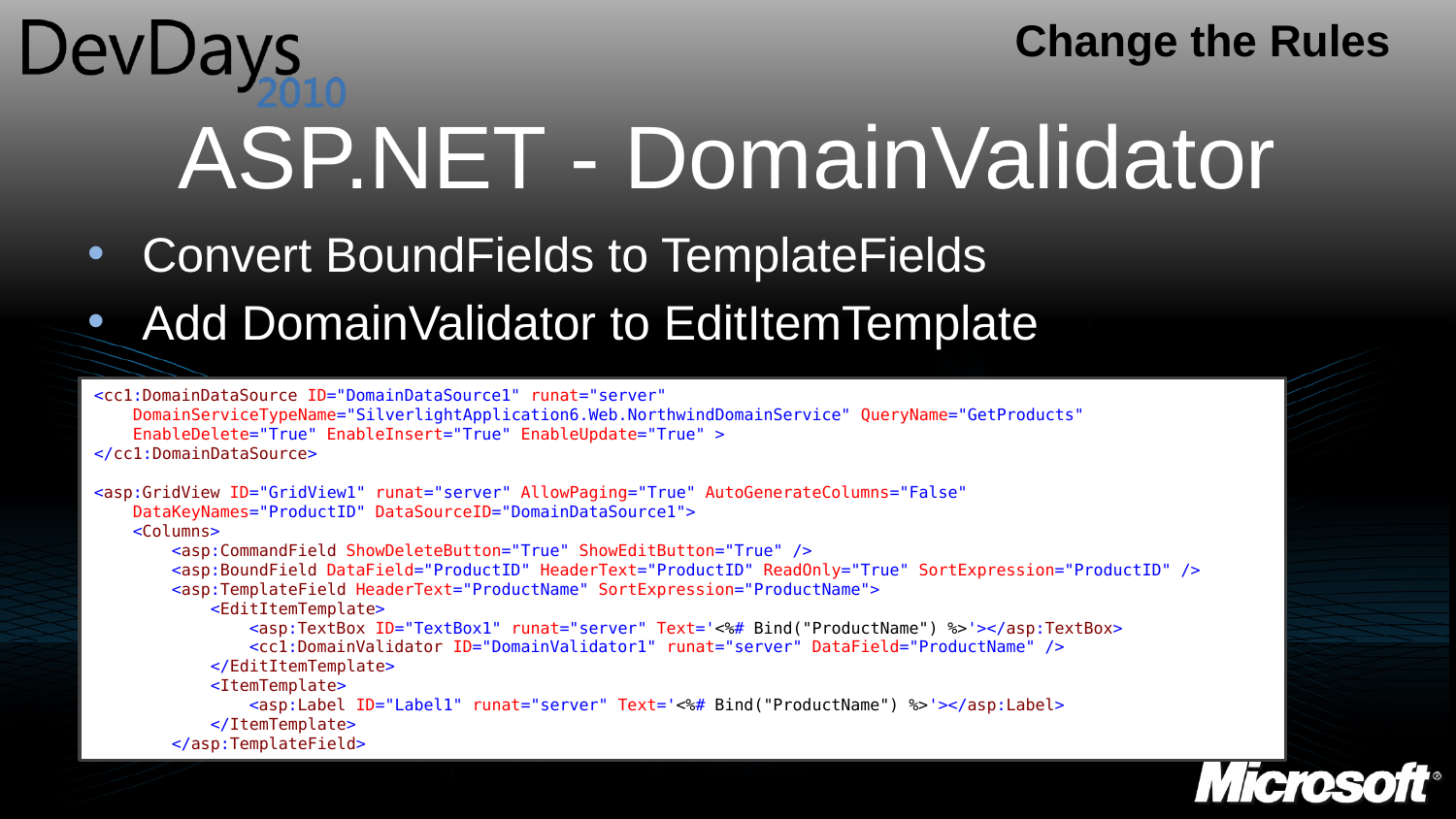

# ASP.NET - DomainValidator
Convert BoundFields to TemplateFields
Add DomainValidator to EditItemTemplate
<cc1:DomainDataSource ID="DomainDataSource1" runat="server"
    DomainServiceTypeName="SilverlightApplication6.Web.NorthwindDomainService" QueryName="GetProducts"
    EnableDelete="True" EnableInsert="True" EnableUpdate="True" >
</cc1:DomainDataSource>

<asp:GridView ID="GridView1" runat="server" AllowPaging="True" AutoGenerateColumns="False"
    DataKeyNames="ProductID" DataSourceID="DomainDataSource1">
    <Columns>
        <asp:CommandField ShowDeleteButton="True" ShowEditButton="True" />
        <asp:BoundField DataField="ProductID" HeaderText="ProductID" ReadOnly="True" SortExpression="ProductID" />
        <asp:TemplateField HeaderText="ProductName" SortExpression="ProductName">
            <EditItemTemplate>
                <asp:TextBox ID="TextBox1" runat="server" Text='<%# Bind("ProductName") %>'></asp:TextBox>
                <cc1:DomainValidator ID="DomainValidator1" runat="server" DataField="ProductName" />
            </EditItemTemplate>
            <ItemTemplate>
                <asp:Label ID="Label1" runat="server" Text='<%# Bind("ProductName") %>'></asp:Label>
            </ItemTemplate>
        </asp:TemplateField>